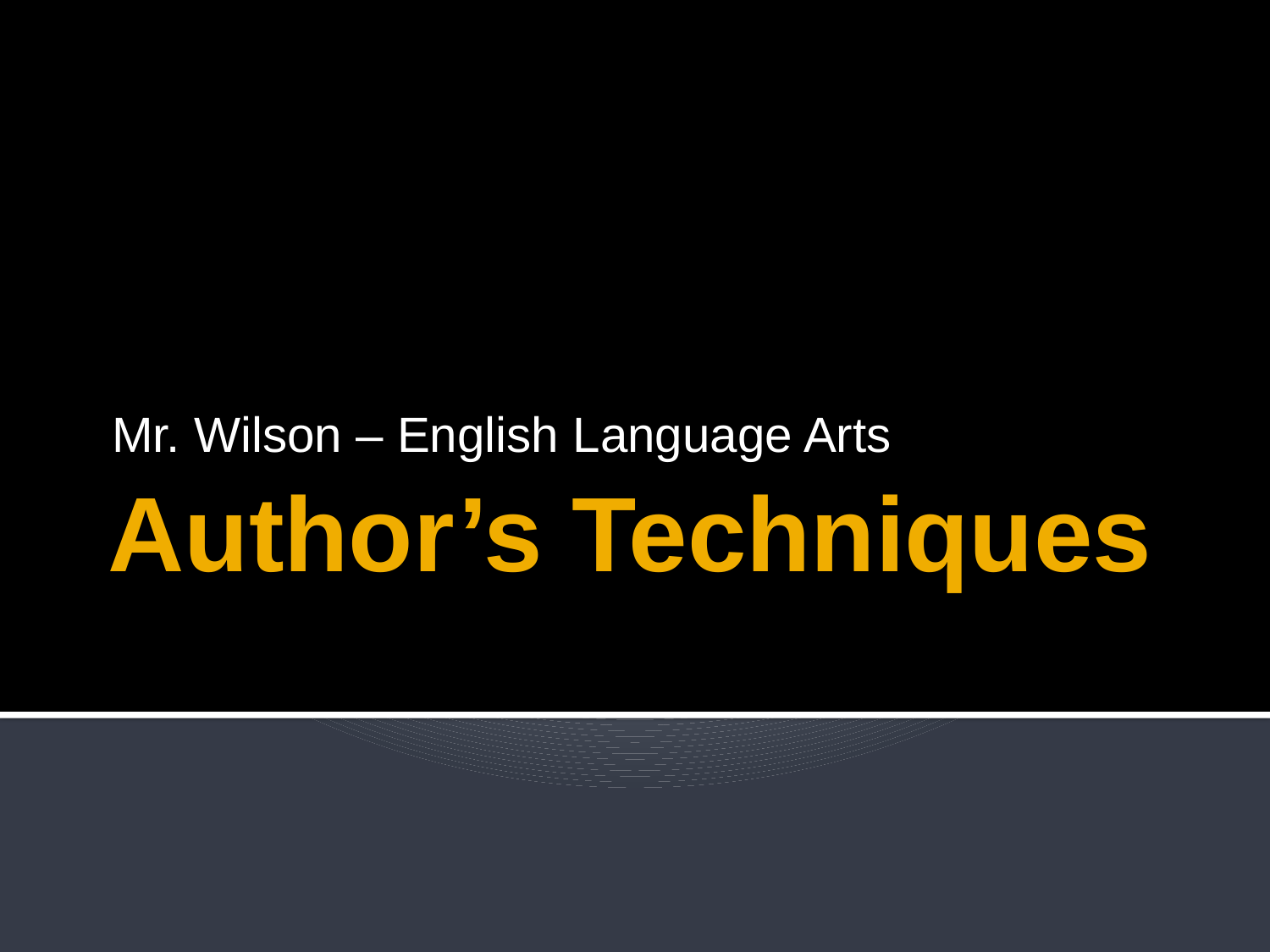

Mr. Wilson – English Language Arts
# Author’s Techniques